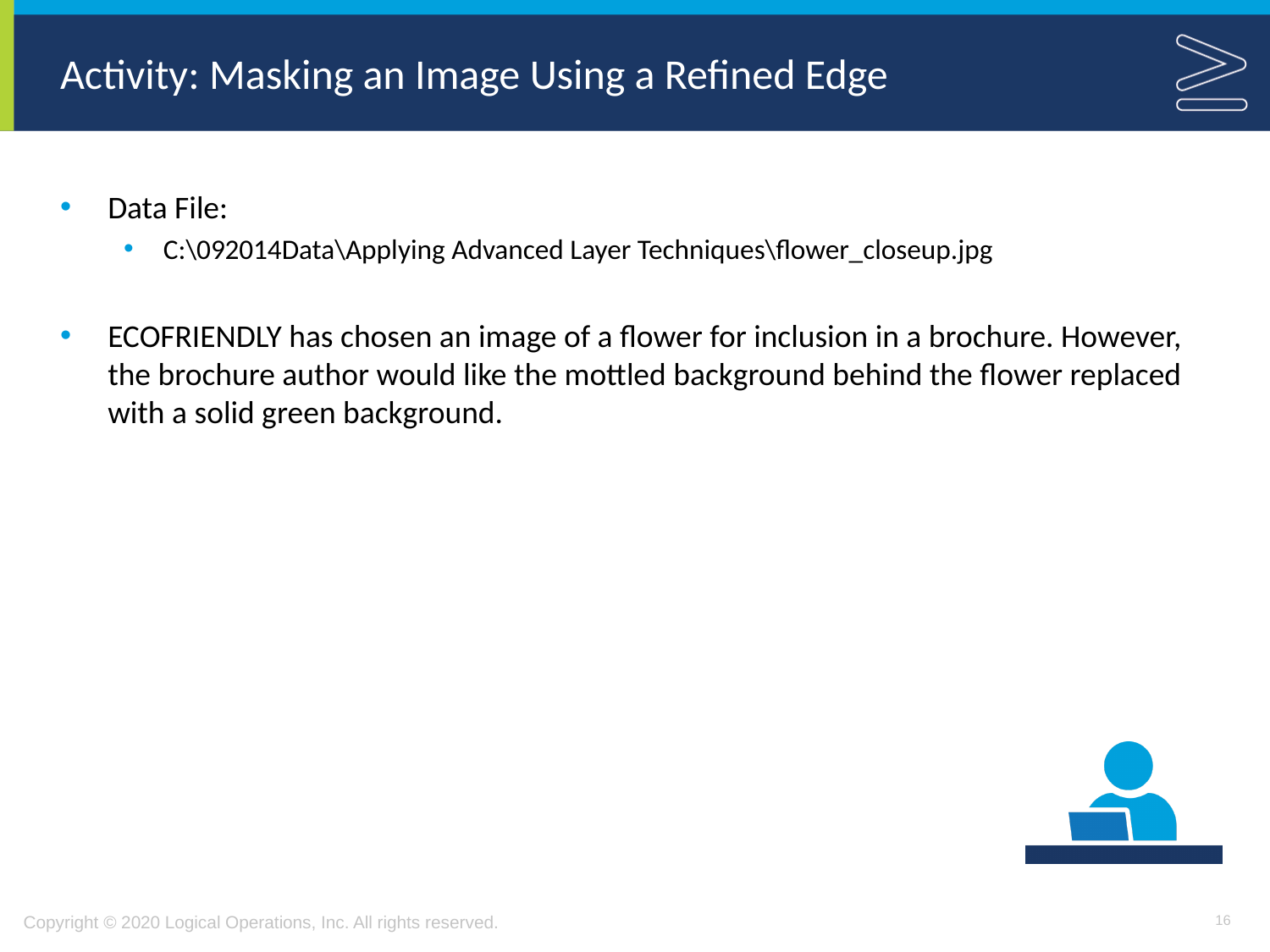

# Activity: Masking an Image Using a Refined Edge
Data File:
C:\092014Data\Applying Advanced Layer Techniques\flower_closeup.jpg

ECOFRIENDLY has chosen an image of a flower for inclusion in a brochure. However, the brochure author would like the mottled background behind the flower replaced with a solid green background.
16